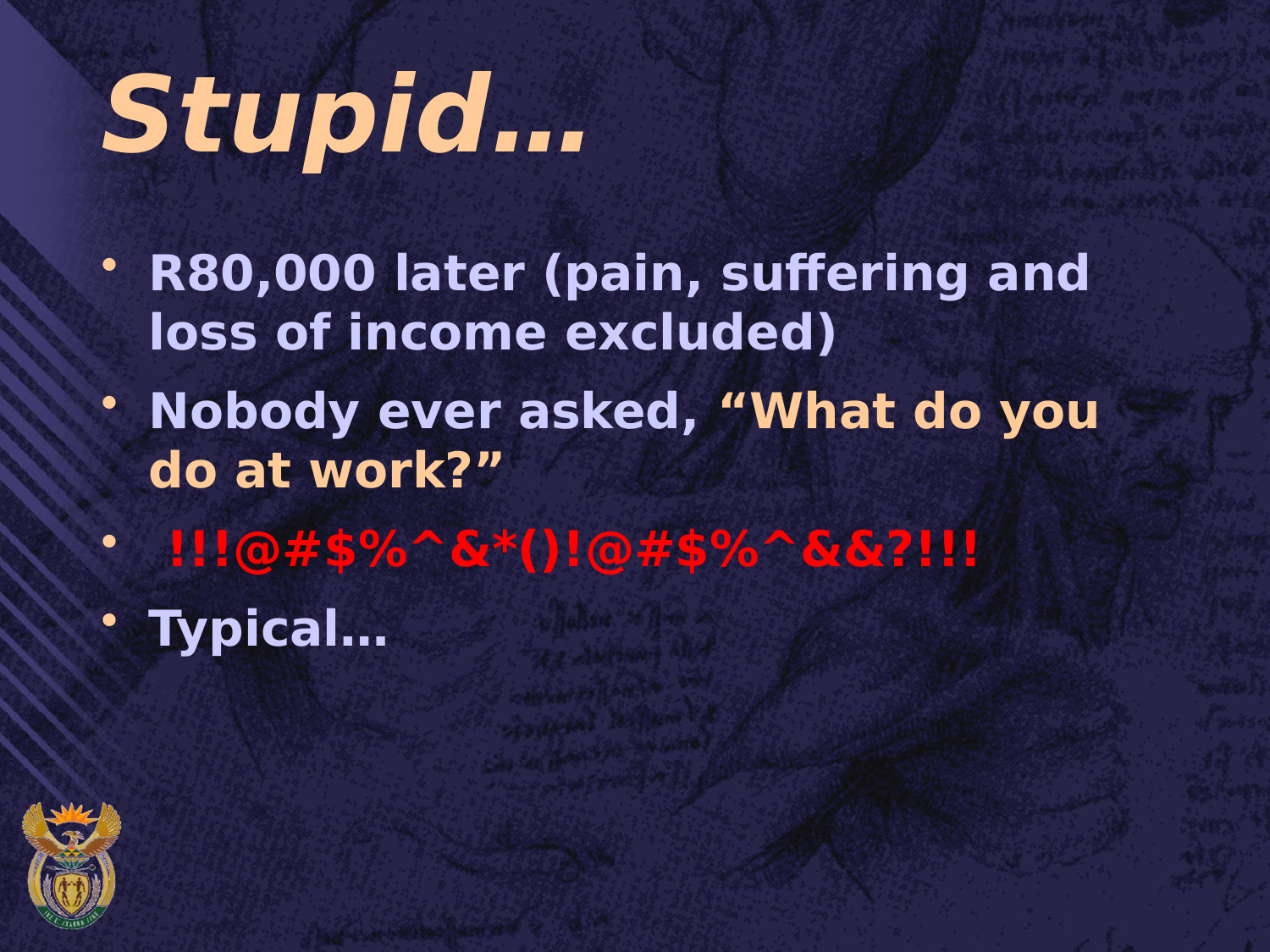

# Stupid…
R80,000 later (pain, suffering and loss of income excluded)
Nobody ever asked, “What do you do at work?”
 !!!@#$%^&*()!@#$%^&&?!!!
Typical…